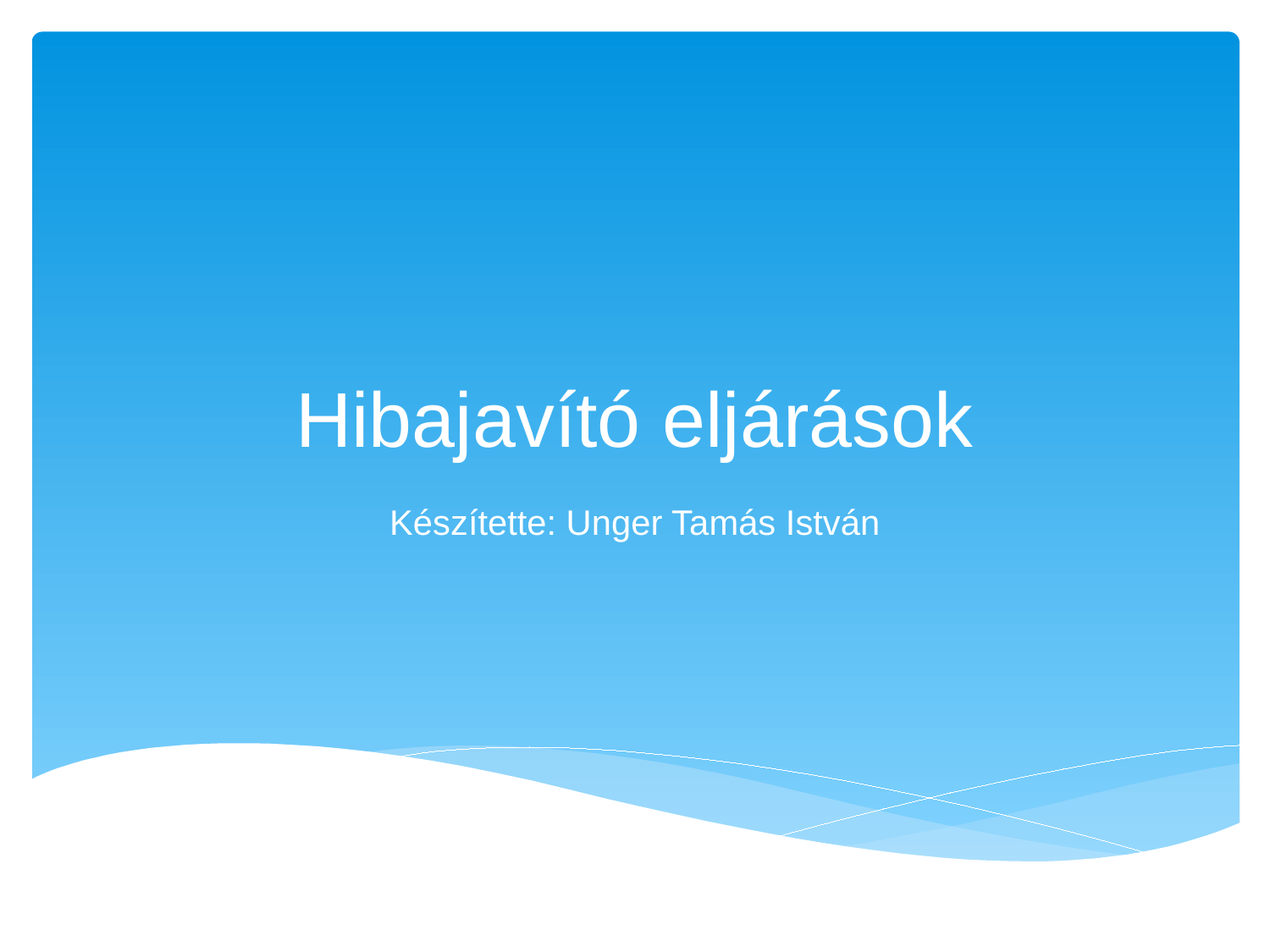

# Hibajavító eljárások
Készítette: Unger Tamás István